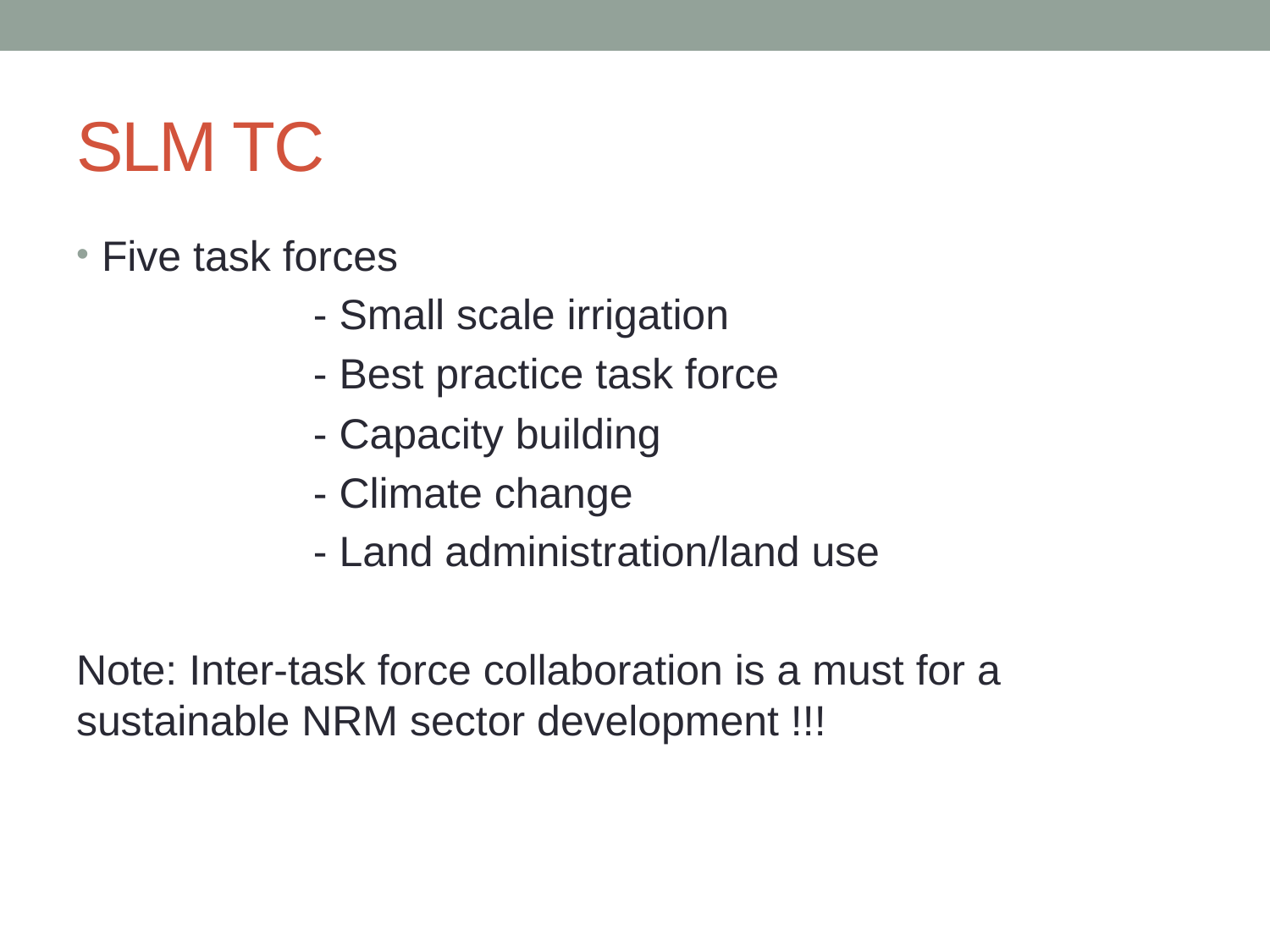

# SLM TC
Five task forces
                    - Small scale irrigation
                    - Best practice task force
                    - Capacity building
                    - Climate change
                    - Land administration/land use

Note: Inter-task force collaboration is a must for a sustainable NRM sector development !!!